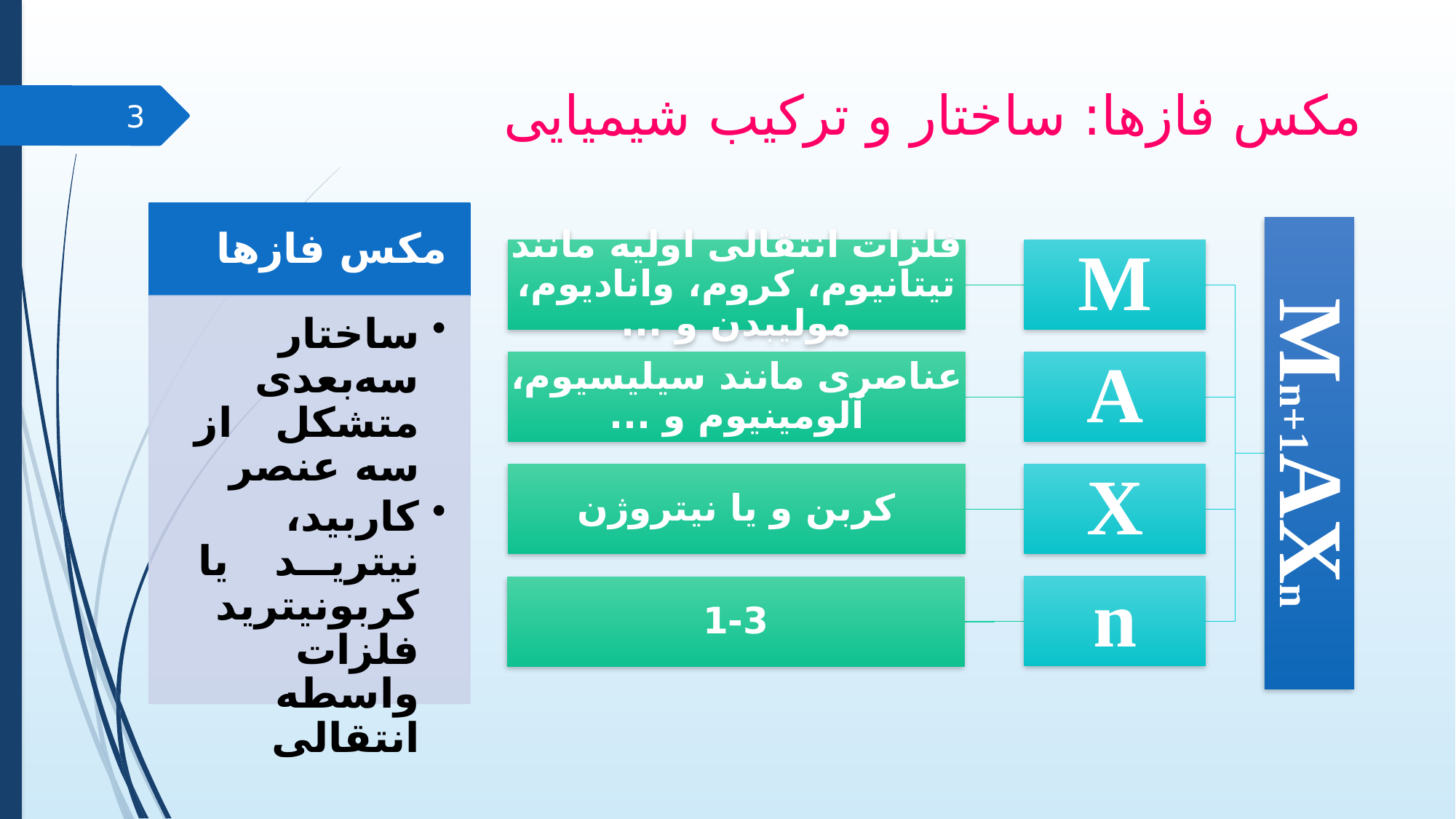

# مکس فازها: ساختار و ترکیب شیمیایی
3
مکس فازها
ساختار سه‌بعدی متشکل از سه عنصر
کاربید، نیترید یا کربونیترید فلزات واسطه انتقالی

Mn+1AXn
M
فلزات انتقالی اولیه مانند تیتانیوم، کروم، وانادیوم، مولیبدن و ...
A
عناصری مانند سیلیسیوم، آلومینیوم و ...
X
کربن و یا نیتروژن
n
1-3